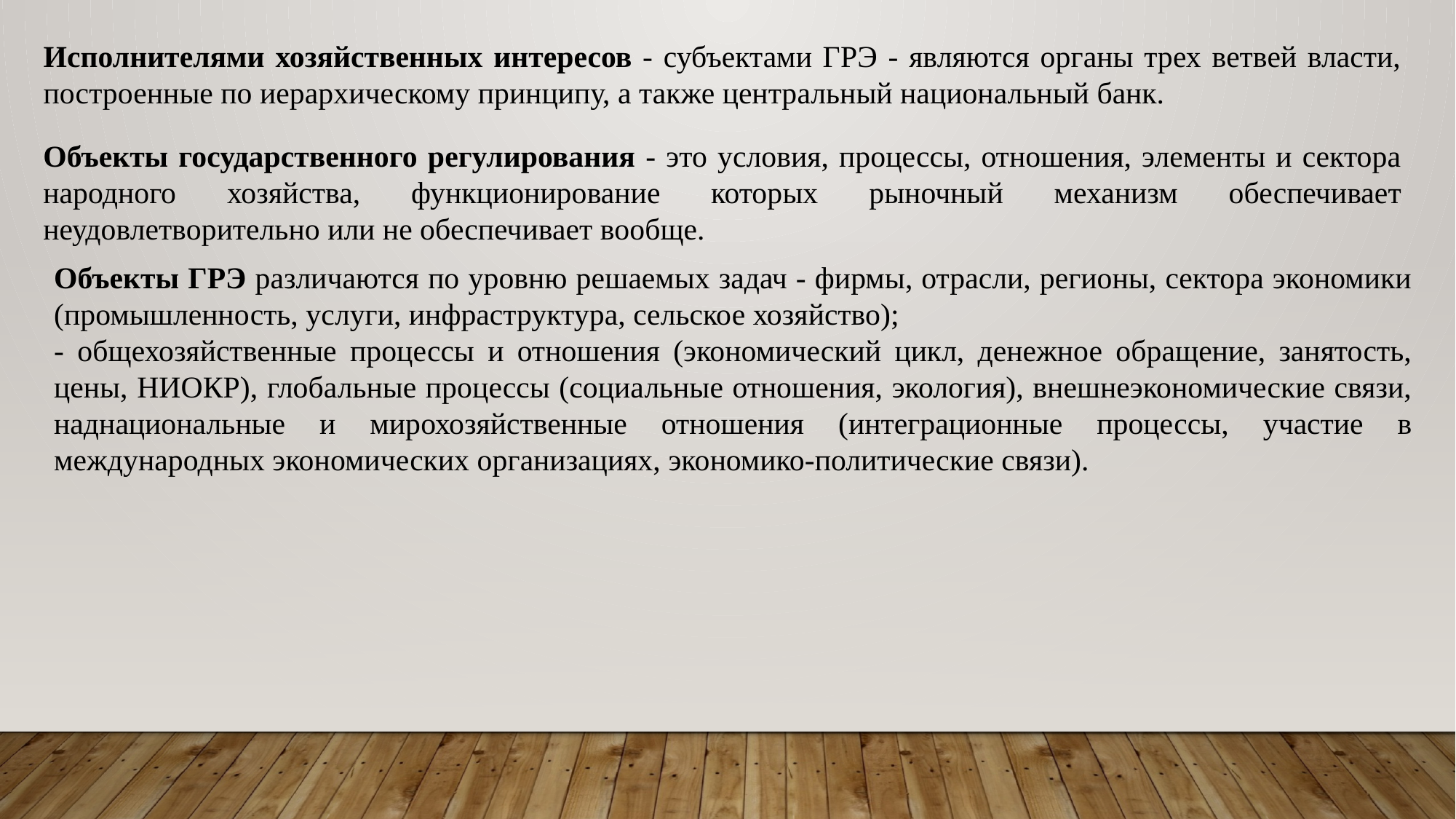

Исполнителями хозяйственных интересов - субъектами ГРЭ - являются органы трех ветвей власти, построенные по иерархическому принципу, а также центральный национальный банк.
Объекты государственного регулирования - это условия, процессы, отношения, элементы и сектора народного хозяйства, функционирование которых рыночный механизм обеспечивает неудовлетворительно или не обеспечивает вообще.
Объекты ГРЭ различаются по уровню решаемых задач - фирмы, отрасли, регионы, сектора экономики (промышленность, услуги, инфраструктура, сельское хозяйство);
- общехозяйственные процессы и отношения (экономический цикл, денежное обращение, занятость, цены, НИОКР), глобальные процессы (социальные отношения, экология), внешнеэкономические связи, наднациональные и мирохозяйственные отношения (интеграционные процессы, участие в международных экономических организациях, экономико-политические связи).